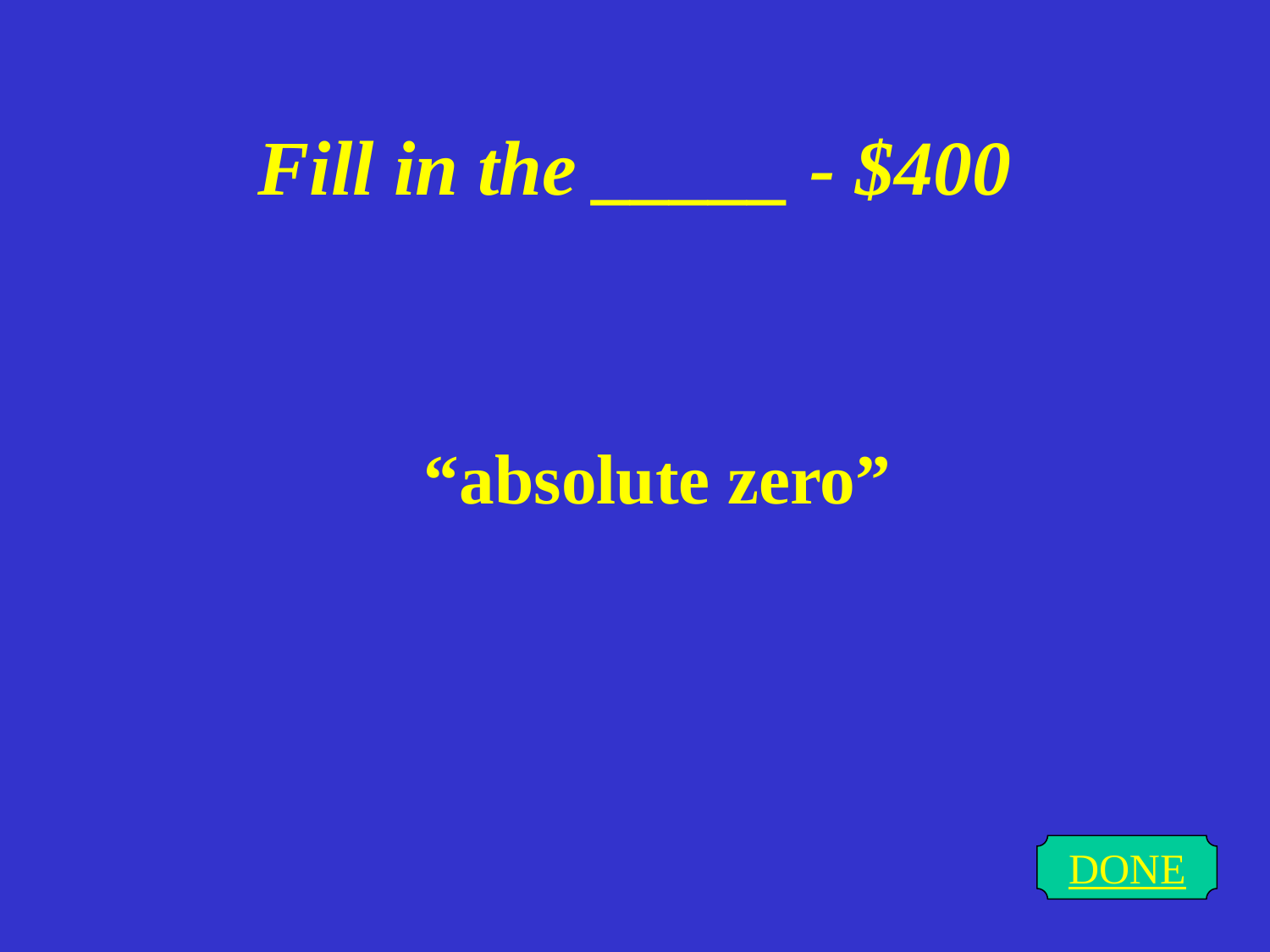

# Fill in the _____ - $400
“absolute zero”

DONE